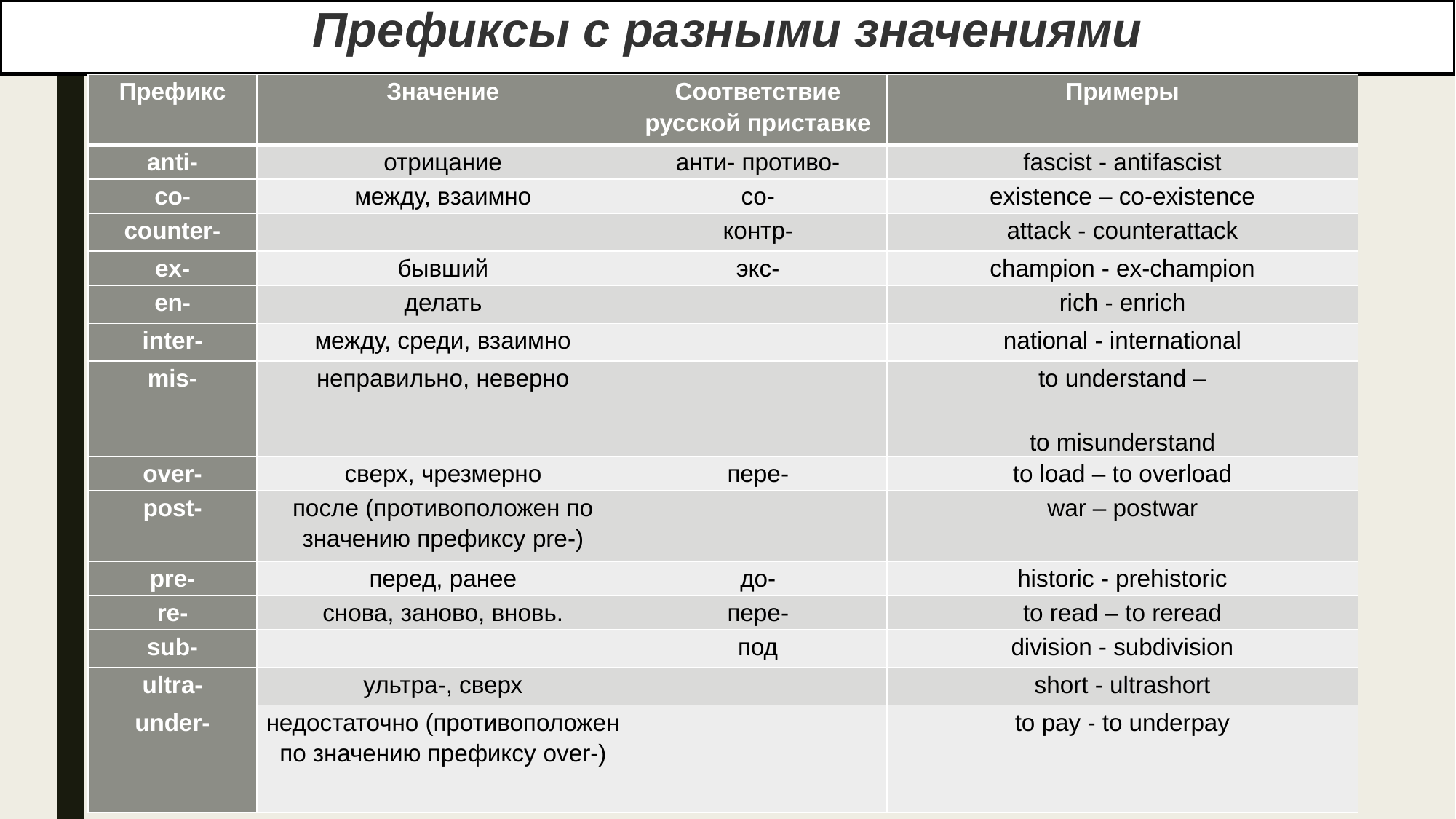

# Префиксы с разными значениями
| Префикс | Значение | Соответствие русской приставке | Примеры |
| --- | --- | --- | --- |
| anti- | отрицание | анти- противо- | fascist - antifascist |
| co- | между, взаимно | со- | existence – co-existence |
| counter- |  | контр- | attack - counterattack |
| ex- | бывший | экс- | champion - ex-champion |
| en- | делать |  | rich - enrich |
| inter- | между, среди, взаимно |  | national - international |
| mis- | неправильно, неверно |  | to understand – to misunderstand |
| over- | сверх, чрезмерно | пере- | to load – to overload |
| post- | после (противоположен по значению префиксу pre-) |  | war – postwar |
| pre- | перед, ранее | до- | historic - prehistoric |
| re- | снова, заново, вновь. | пере- | to read – to reread |
| sub- |  | под | division - subdivision |
| ultra- | ультра-, сверх |  | short - ultrashort |
| under- | недостаточно (противоположен по значению префиксу over-) |  | to pay - to underpay |